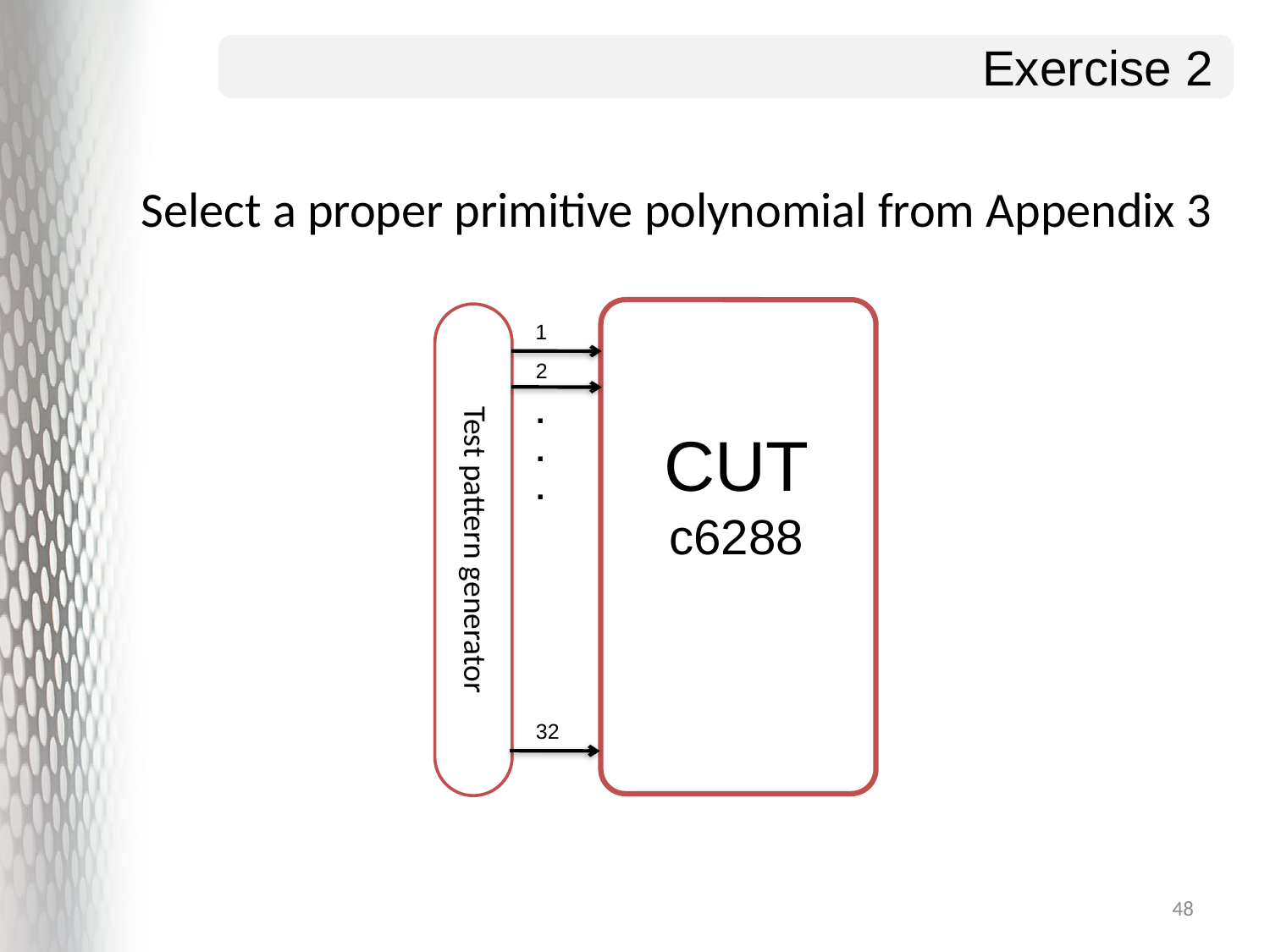

# Exercise 2
Select a proper primitive polynomial from Appendix 3

1
2
.
.
.
CUT
c6288
Test pattern generator
32
48